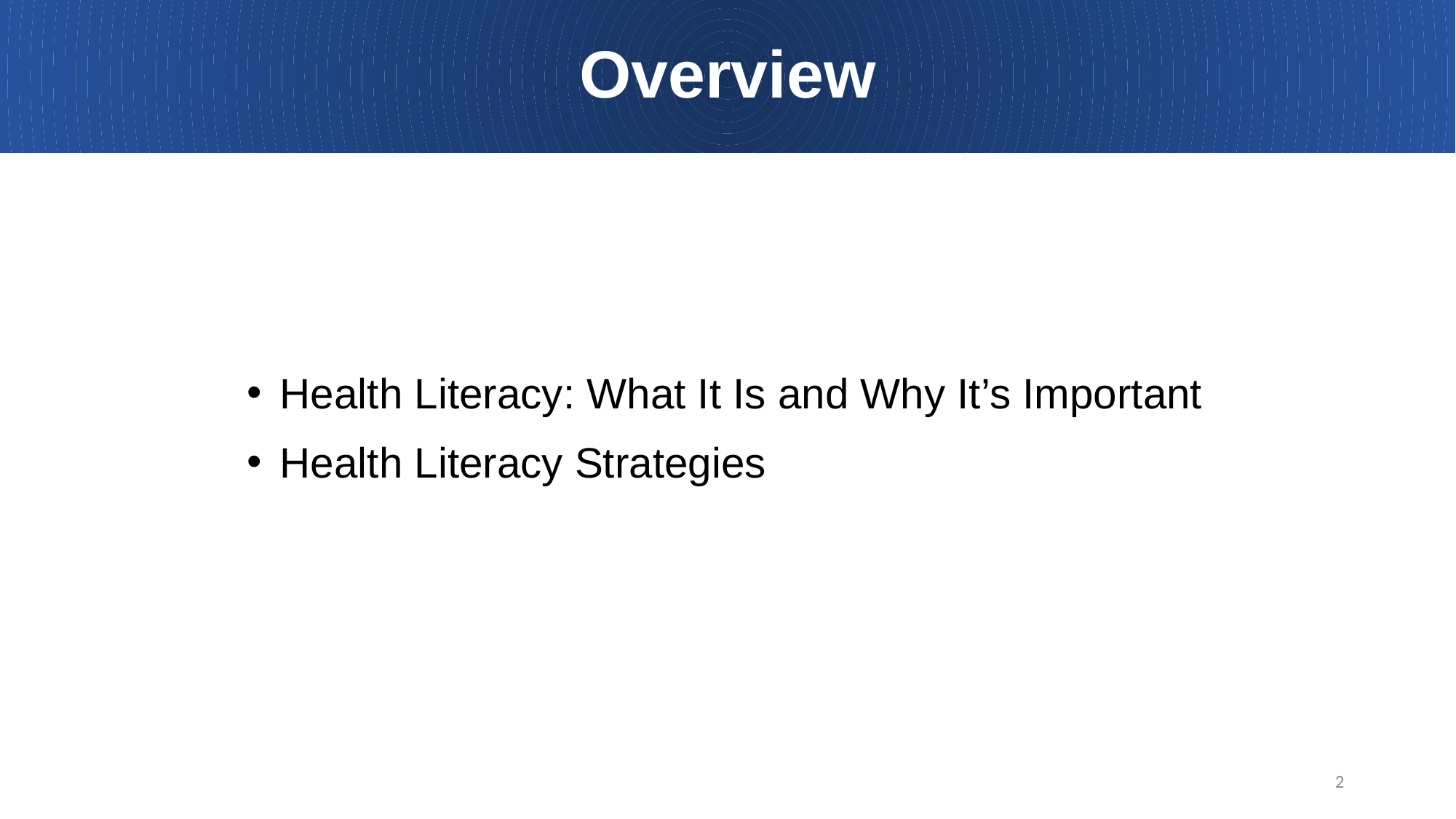

# Overview
Health Literacy: What It Is and Why It’s Important
Health Literacy Strategies

2